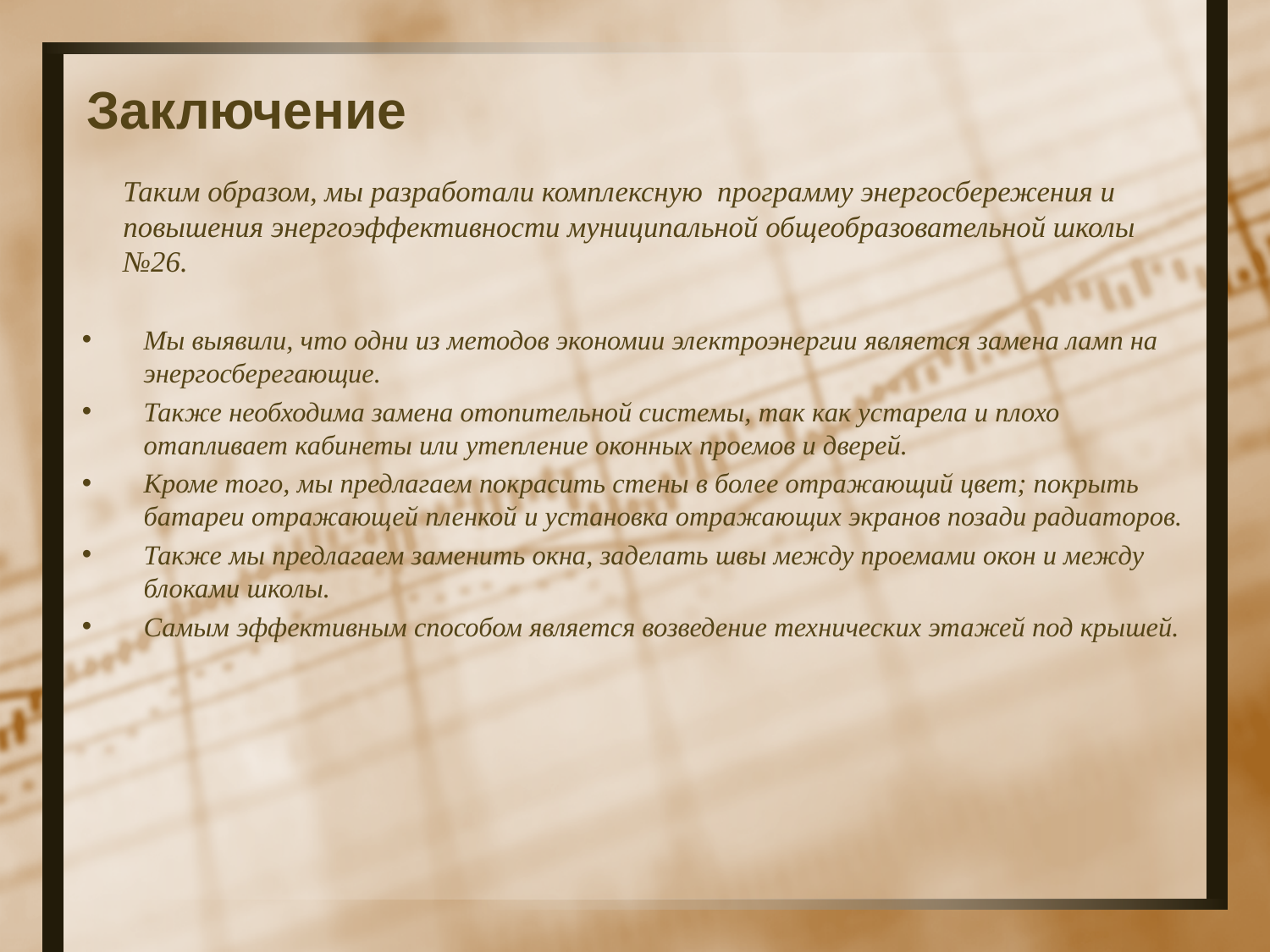

#
Заключение
	Таким образом, мы разработали комплексную  программу энергосбережения и повышения энергоэффективности муниципальной общеобразовательной школы №26.

	Мы выявили, что одни из методов экономии электроэнергии является замена ламп на энергосберегающие.
	Также необходима замена отопительной системы, так как устарела и плохо отапливает кабинеты или утепление оконных проемов и дверей.
	Кроме того, мы предлагаем покрасить стены в более отражающий цвет; покрыть батареи отражающей пленкой и установка отражающих экранов позади радиаторов.
	Также мы предлагаем заменить окна, заделать швы между проемами окон и между блоками школы.
	Самым эффективным способом является возведение технических этажей под крышей.